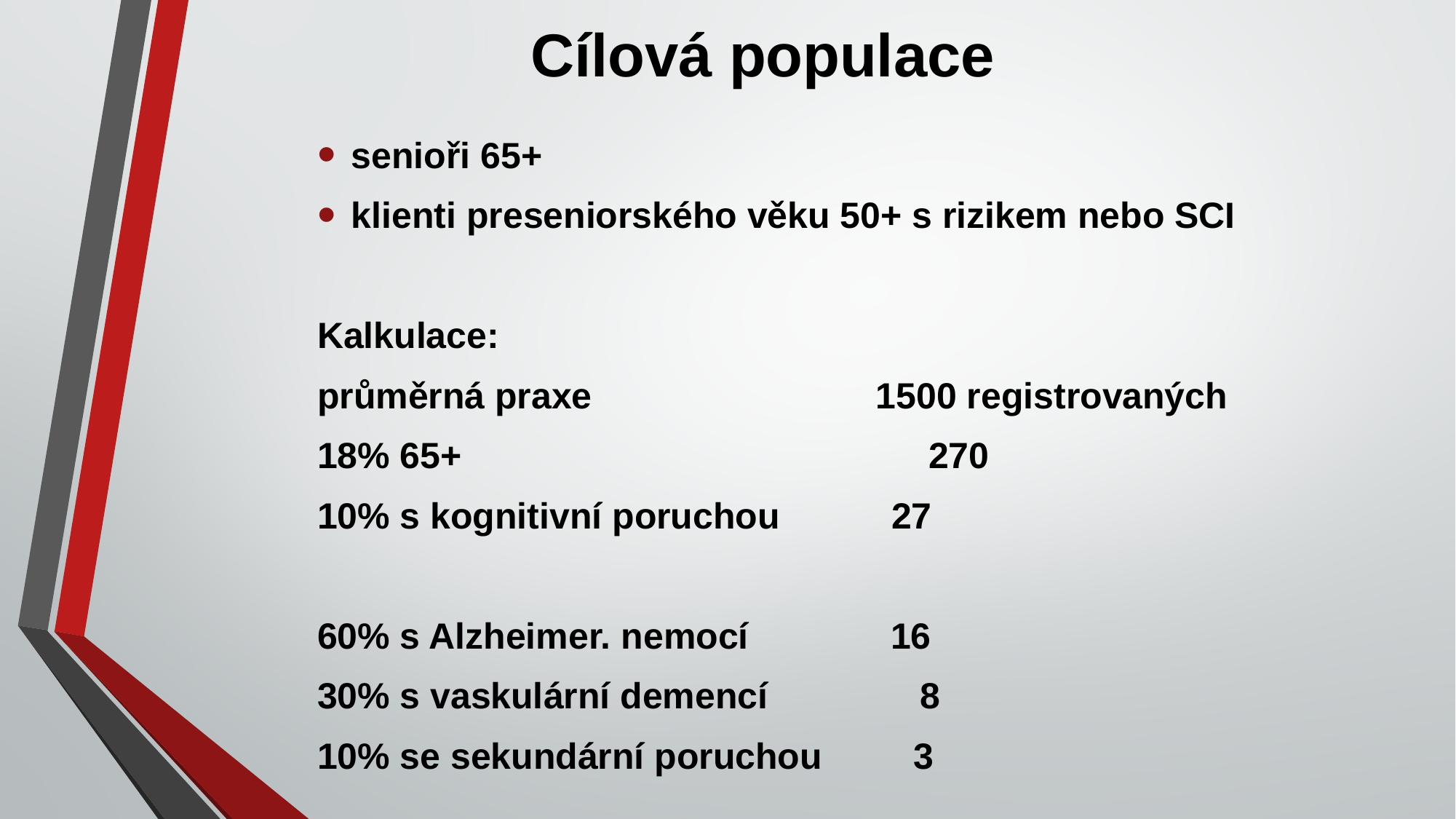

# Cílová populace
senioři 65+
klienti preseniorského věku 50+ s rizikem nebo SCI

Kalkulace:
průměrná praxe                            1500 registrovaných
18% 65+                                              270
10% s kognitivní poruchou           27

60% s Alzheimer. nemocí              16
30% s vaskulární demencí               8
10% se sekundární poruchou         3